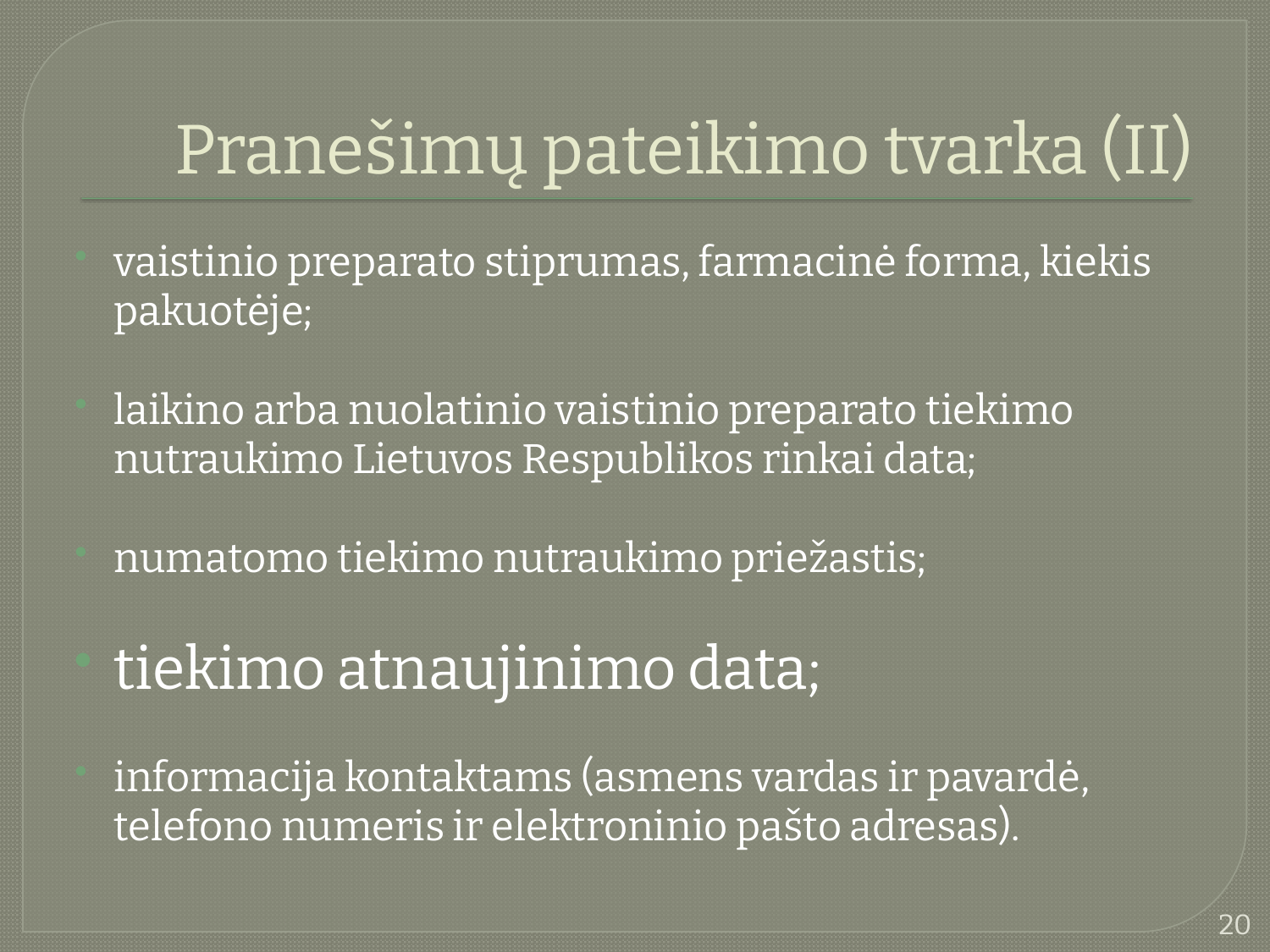

# Pranešimų pateikimo tvarka (II)
vaistinio preparato stiprumas, farmacinė forma, kiekis pakuotėje;

laikino arba nuolatinio vaistinio preparato tiekimo nutraukimo Lietuvos Respublikos rinkai data;

numatomo tiekimo nutraukimo priežastis;

tiekimo atnaujinimo data;

informacija kontaktams (asmens vardas ir pavardė, telefono numeris ir elektroninio pašto adresas).

20